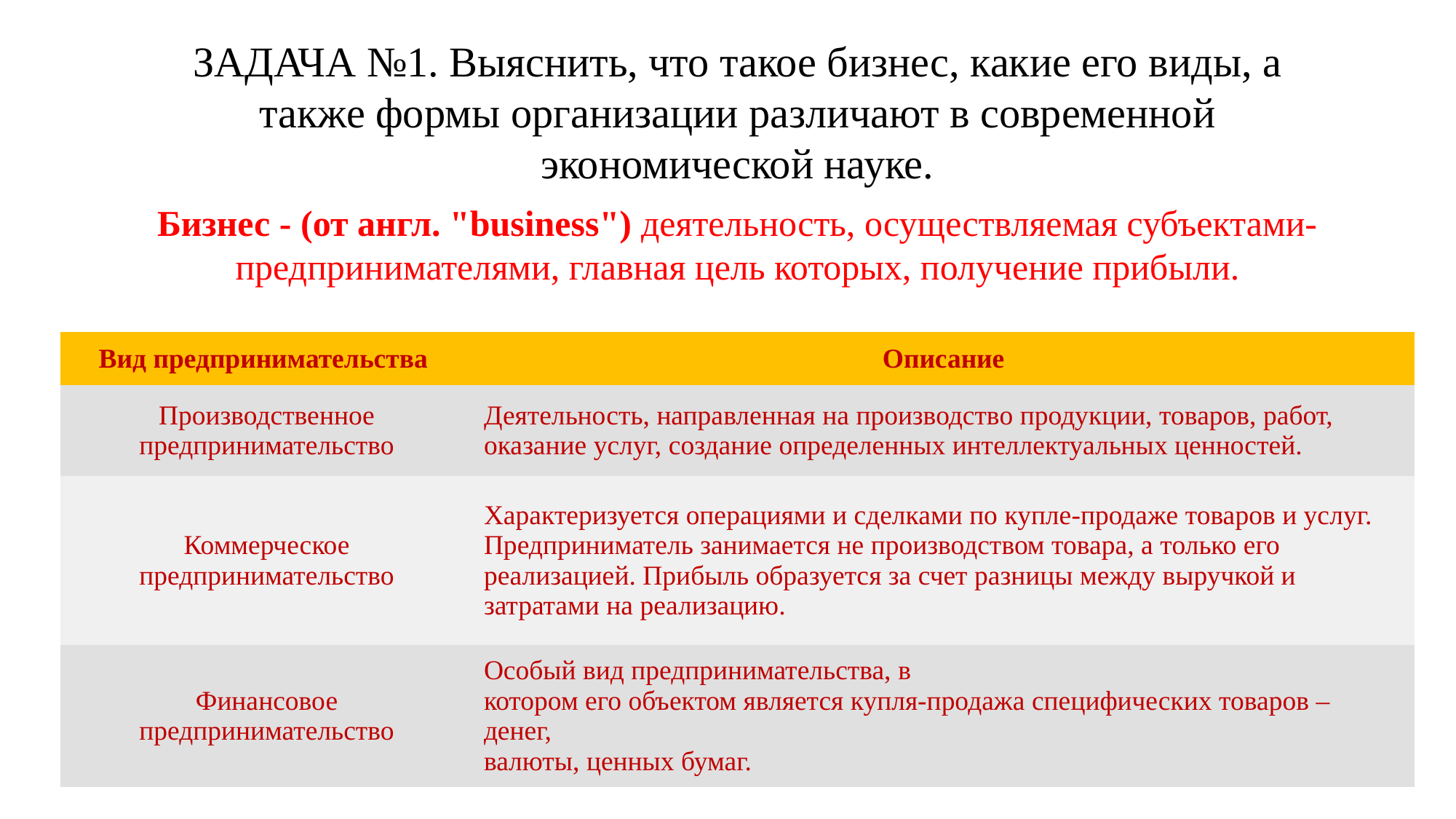

ЗАДАЧА №1. Выяснить, что такое бизнес, какие его виды, а также формы организации различают в современной экономической науке.
Бизнес - (от англ. "business") деятельность, осуществляемая субъектами-предпринимателями, главная цель которых, получение прибыли.
| Вид предпринимательства | Описание |
| --- | --- |
| Производственное предпринимательство | Деятельность, направленная на производство продукции, товаров, работ, оказание услуг, создание определенных интеллектуальных ценностей. |
| Коммерческое предпринимательство | Характеризуется операциями и сделками по купле-продаже товаров и услуг. Предприниматель занимается не производством товара, а только его реализацией. Прибыль образуется за счет разницы между выручкой и затратами на реализацию. |
| Финансовое предпринимательство | Особый вид предпринимательства, в котором его объектом является купля-продажа специфических товаров – денег, валюты, ценных бумаг. |